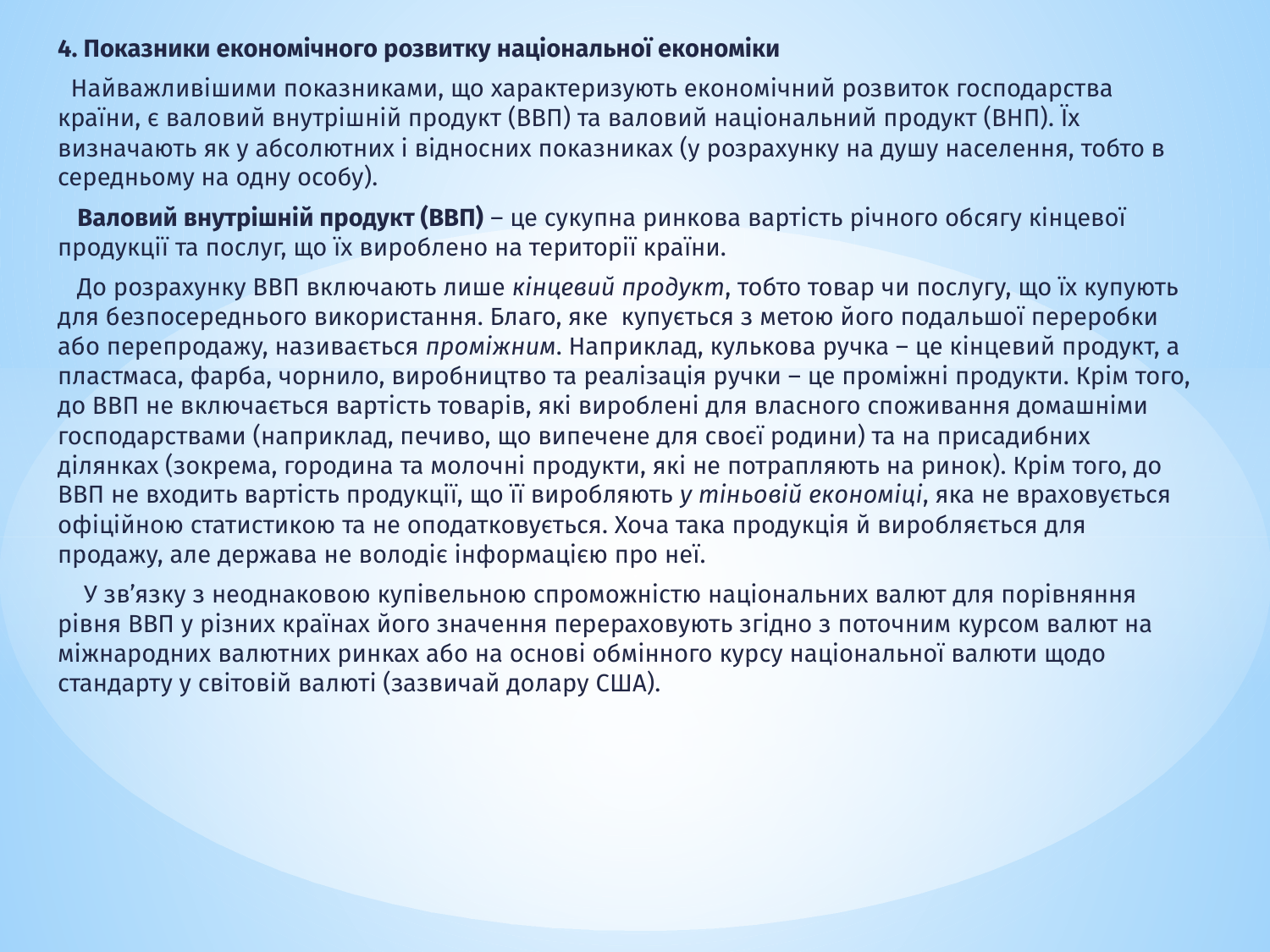

4. Показники економічного розвитку національної економіки
  Найважливішими показниками, що характеризують економічний розвиток господарства країни, є валовий внутрішній продукт (ВВП) та валовий національний продукт (ВНП). Їх визначають як у абсолютних і відносних показниках (у розрахунку на душу населення, тобто в середньому на одну особу).
   Валовий внутрішній продукт (ВВП) – це сукупна ринкова вартість річного обсягу кінцевої продукції та послуг, що їх вироблено на території країни.
   До розрахунку ВВП включають лише кінцевий продукт, тобто товар чи послугу, що їх купують для безпосереднього використання. Благо, яке  купується з метою його подальшої переробки або перепродажу, називається проміжним. Наприклад, кулькова ручка – це кінцевий продукт, а пластмаса, фарба, чорнило, виробництво та реалізація ручки – це проміжні продукти. Крім того, до ВВП не включається вартість товарів, які вироблені для власного споживання домашніми господарствами (наприклад, печиво, що випечене для своєї родини) та на присадибних ділянках (зокрема, городина та молочні продукти, які не потрапляють на ринок). Крім того, до ВВП не входить вартість продукції, що її виробляють у тіньовій економіці, яка не враховується офіційною статистикою та не оподатковується. Хоча така продукція й виробляється для продажу, але держава не володіє інформацією про неї.
    У зв’язку з неоднаковою купівельною спроможністю національних валют для порівняння рівня ВВП у різних країнах його значення перераховують згідно з поточним курсом валют на міжнародних валютних ринках або на основі обмінного курсу національної валюти щодо стандарту у світовій валюті (зазвичай долару США).